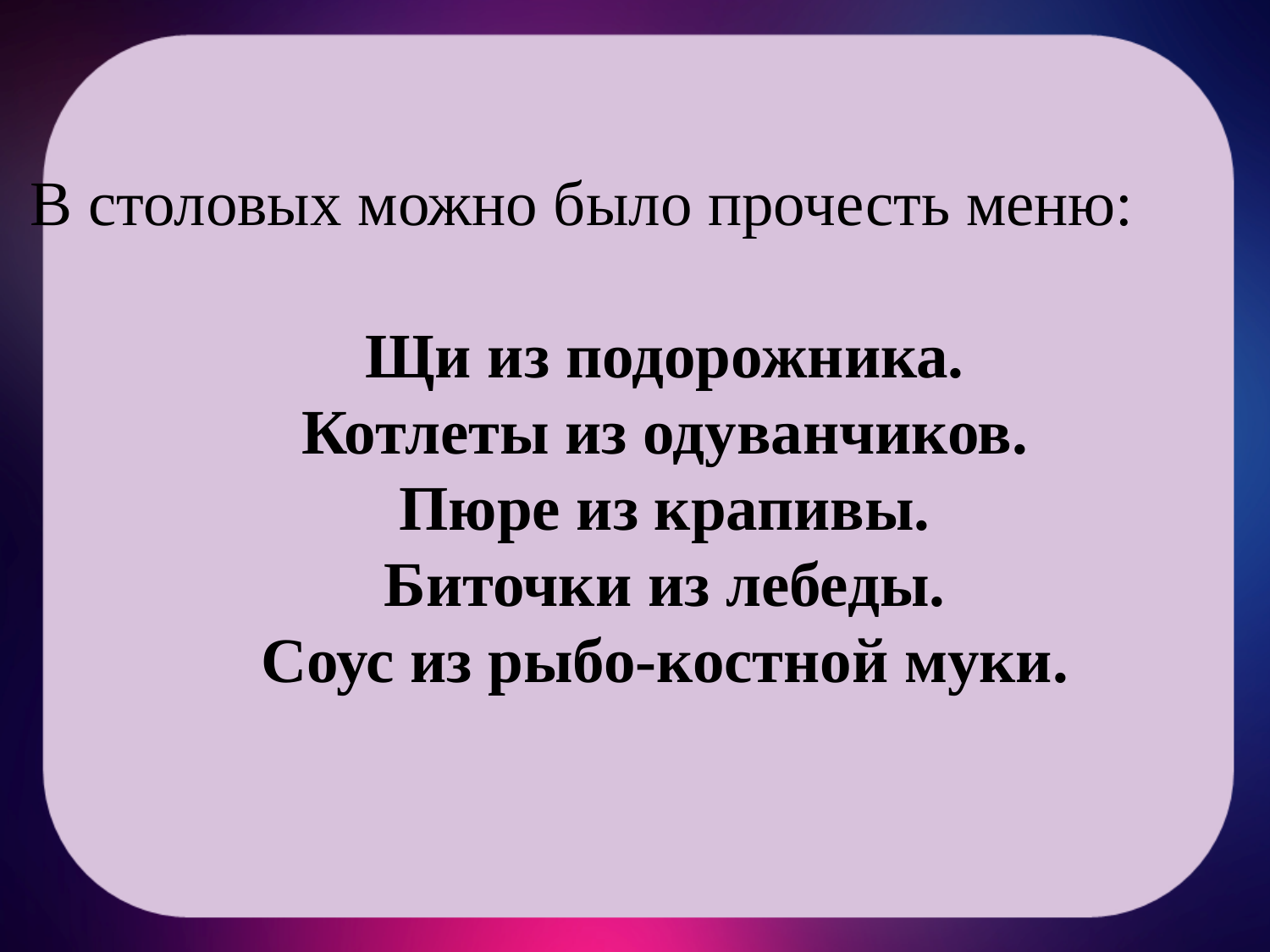

В столовых можно было прочесть меню:

Щи из подорожника.
Котлеты из одуванчиков.
Пюре из крапивы.
Биточки из лебеды.
Соус из рыбо-костной муки.